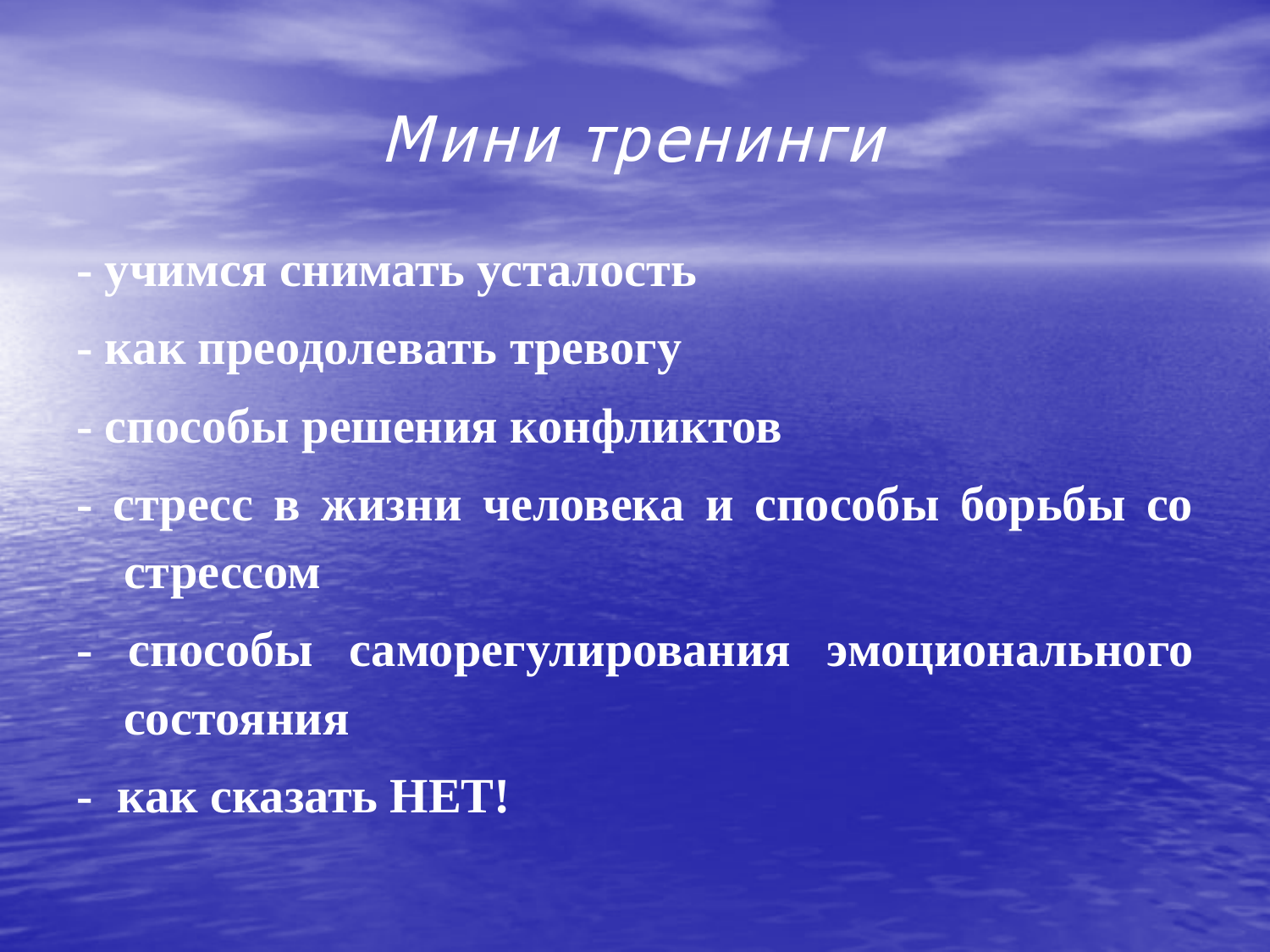

# Мини тренинги
- учимся снимать усталость
- как преодолевать тревогу
- способы решения конфликтов
- стресс в жизни человека и способы борьбы со стрессом
- способы саморегулирования эмоционального состояния
-  как сказать НЕТ!